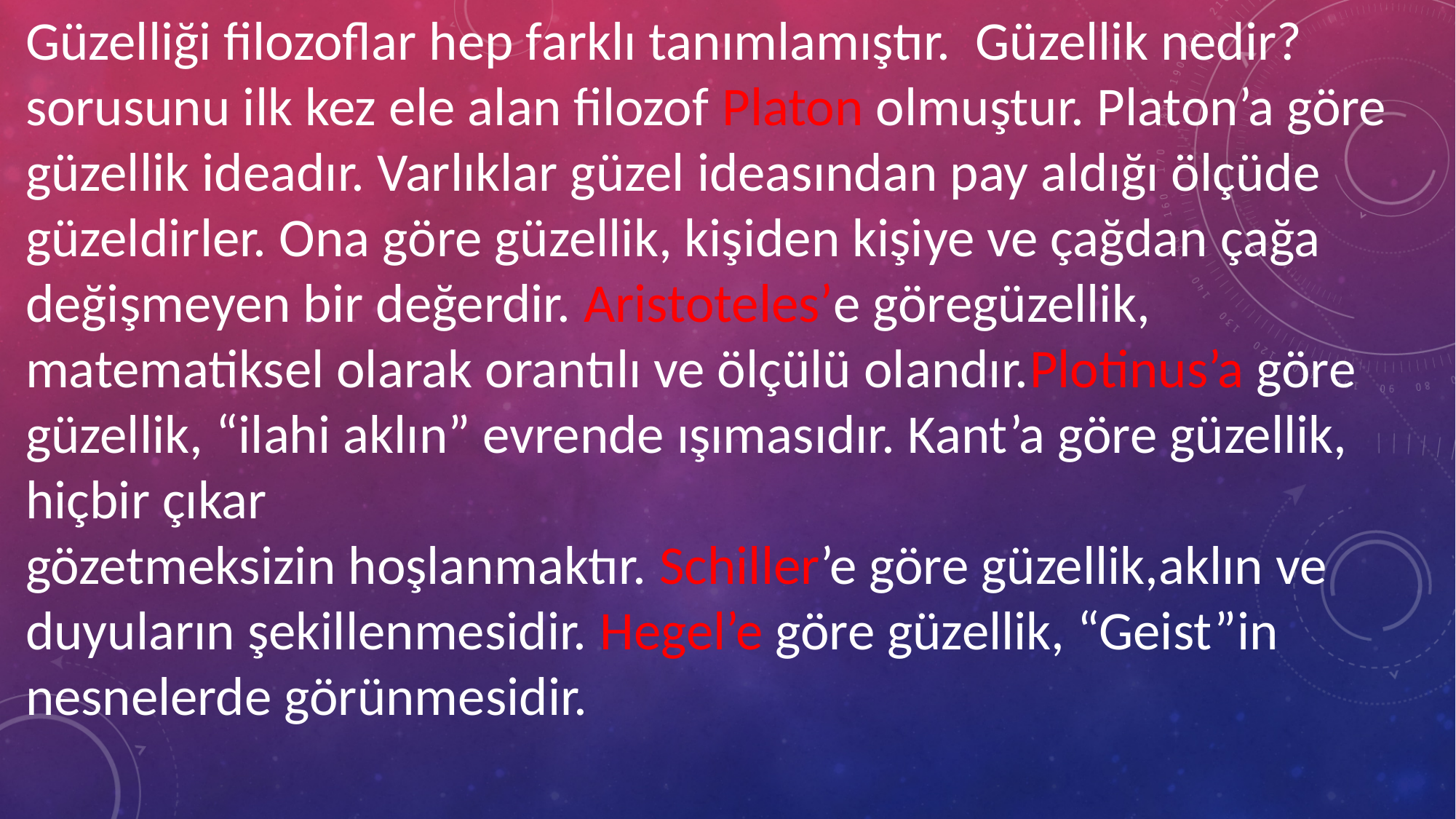

Güzelliği filozoflar hep farklı tanımlamıştır.  Güzellik nedir? sorusunu ilk kez ele alan filozof Platon olmuştur. Platon’a göre güzellik ideadır. Varlıklar güzel ideasından pay aldığı ölçüde güzeldirler. Ona göre güzellik, kişiden kişiye ve çağdan çağa
değişmeyen bir değerdir. Aristoteles’e göregüzellik, matematiksel olarak orantılı ve ölçülü olandır.Plotinus’a göre güzellik, “ilahi aklın” evrende ışımasıdır. Kant’a göre güzellik, hiçbir çıkar
gözetmeksizin hoşlanmaktır. Schiller’e göre güzellik,aklın ve duyuların şekillenmesidir. Hegel’e göre güzellik, “Geist”in nesnelerde görünmesidir.